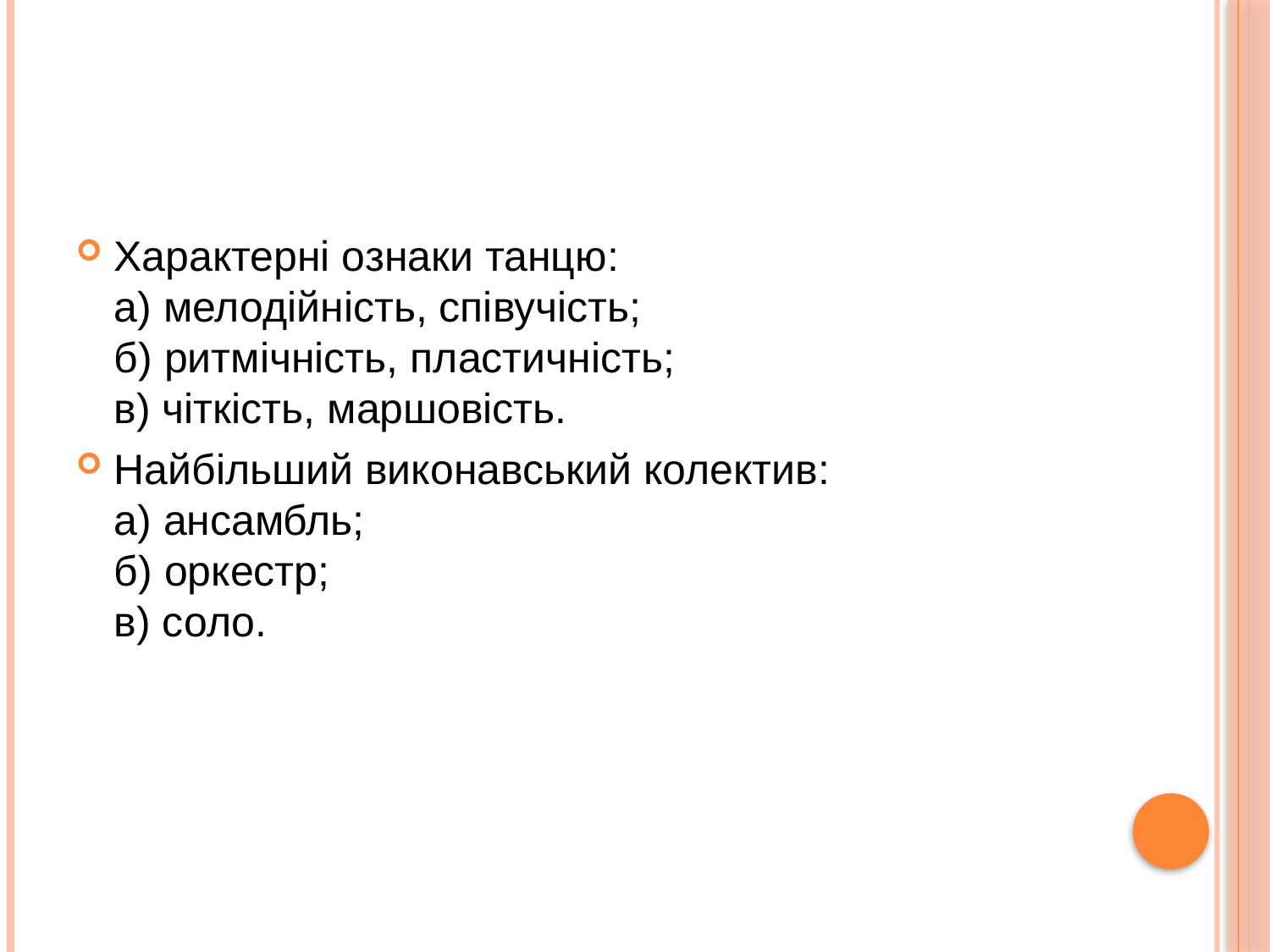

Характерні ознаки танцю:
а) мелодійність, співучість;
б) ритмічність, пластичність;
в) чіткість, маршовість.
Найбільший виконавський колектив:
а) ансамбль;
б) оркестр;
в) соло.